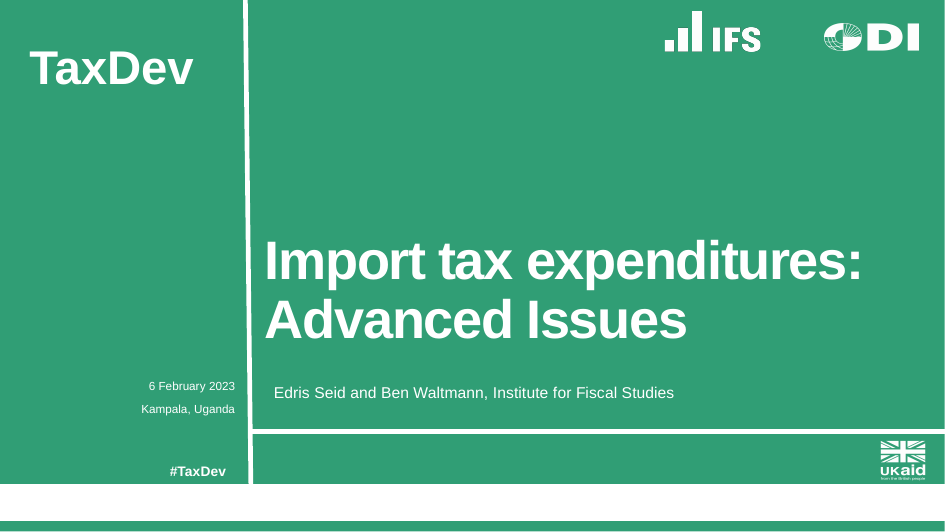

# Import tax expenditures: Advanced Issues
6 February 2023
Kampala, Uganda

Edris Seid and Ben Waltmann, Institute for Fiscal Studies